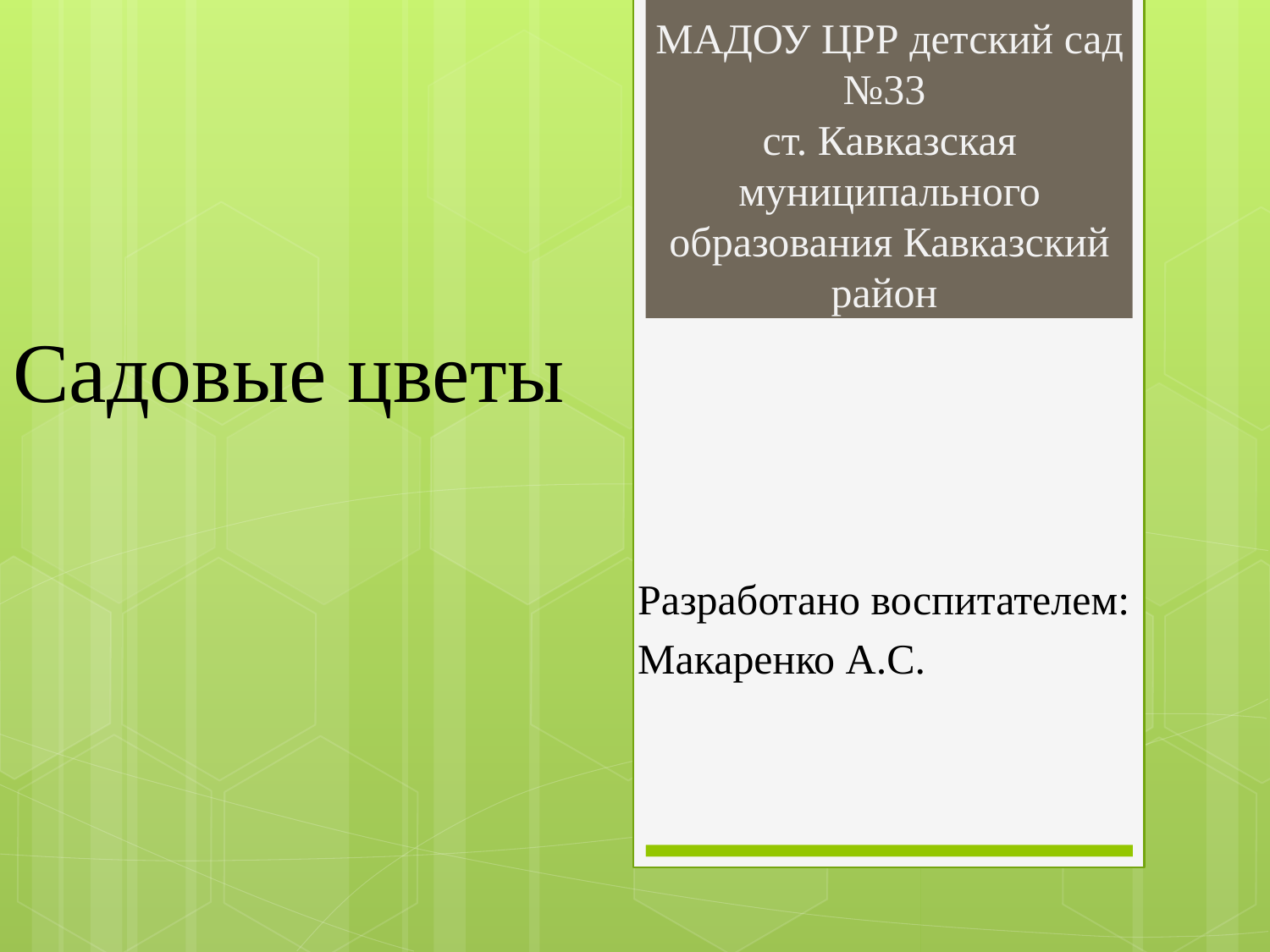

МАДОУ ЦРР детский сад №33
ст. Кавказская муниципального образования Кавказский район
# Садовые цветы
Разработано воспитателем:
Макаренко А.С.